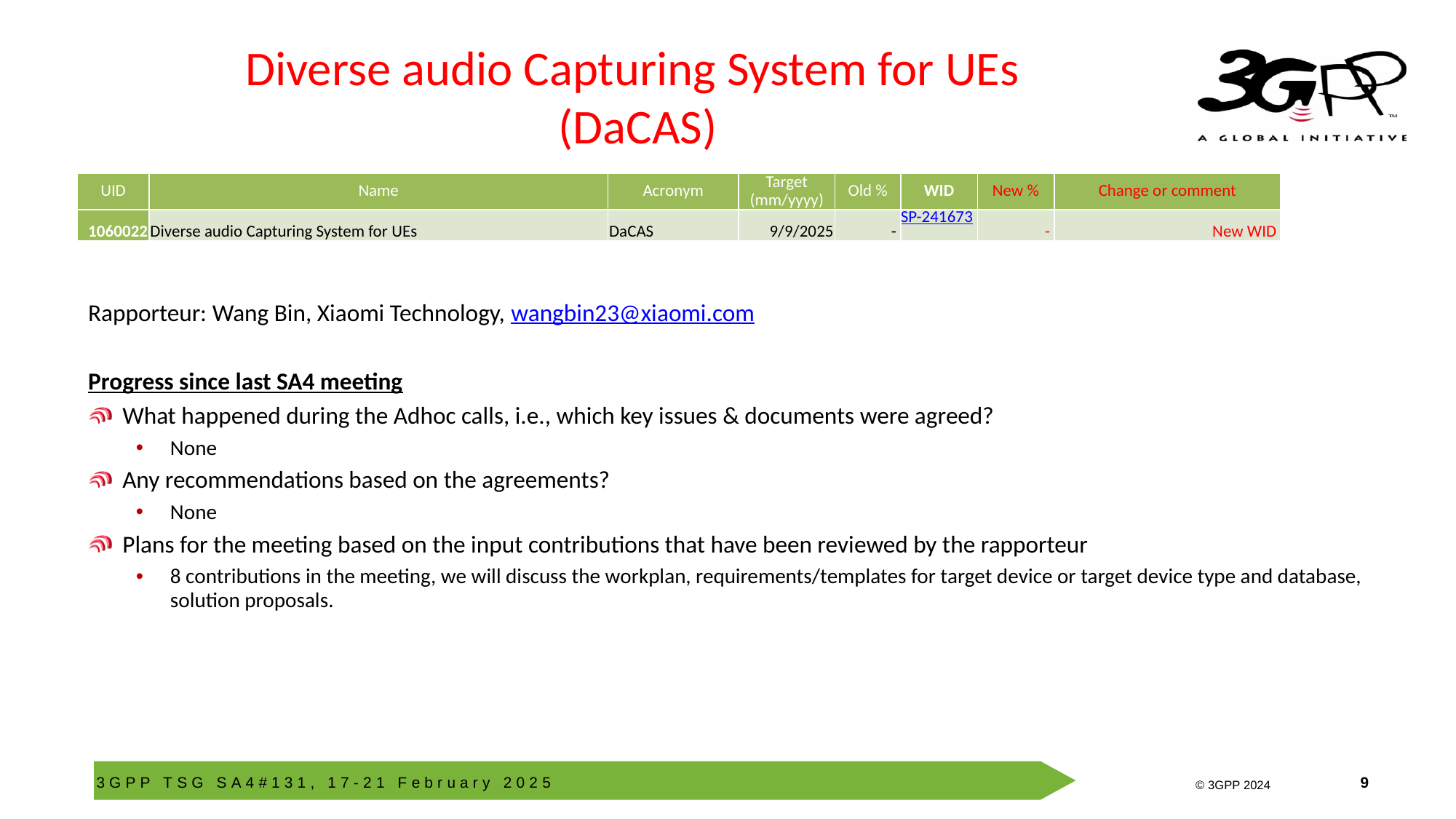

# Diverse audio Capturing System for UEs (DaCAS)
| UID | Name | Acronym | Target (mm/yyyy) | Old % | WID | New % | Change or comment |
| --- | --- | --- | --- | --- | --- | --- | --- |
| 1060022 | Diverse audio Capturing System for UEs | DaCAS | 9/9/2025 | - | SP-241673 | - | New WID |
Rapporteur: Wang Bin, Xiaomi Technology, wangbin23@xiaomi.com

Progress since last SA4 meeting
What happened during the Adhoc calls, i.e., which key issues & documents were agreed?
None
Any recommendations based on the agreements?
None
Plans for the meeting based on the input contributions that have been reviewed by the rapporteur
8 contributions in the meeting, we will discuss the workplan, requirements/templates for target device or target device type and database,  solution proposals.